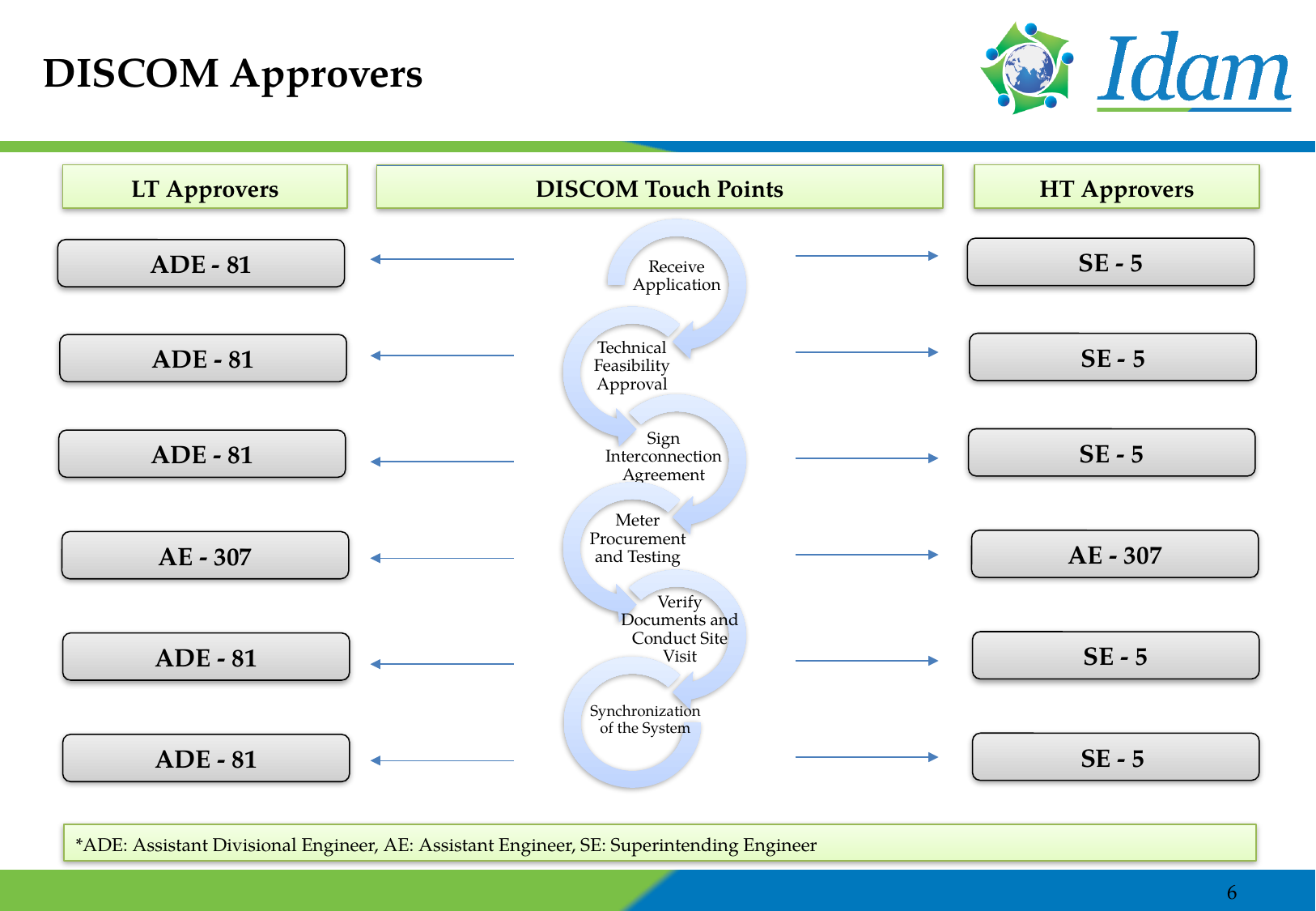

# DISCOM Approvers
LT Approvers
DISCOM Touch Points
HT Approvers
Receive Application
Technical Feasibility Approval
Sign Interconnection Agreement
Meter Procurement and Testing
Verify Documents and Conduct Site Visit
Synchronization of the System
SE - 5
ADE - 81
SE - 5
ADE - 81
SE - 5
ADE - 81
AE - 307
AE - 307
SE - 5
ADE - 81
SE - 5
ADE - 81
*ADE: Assistant Divisional Engineer, AE: Assistant Engineer, SE: Superintending Engineer
6